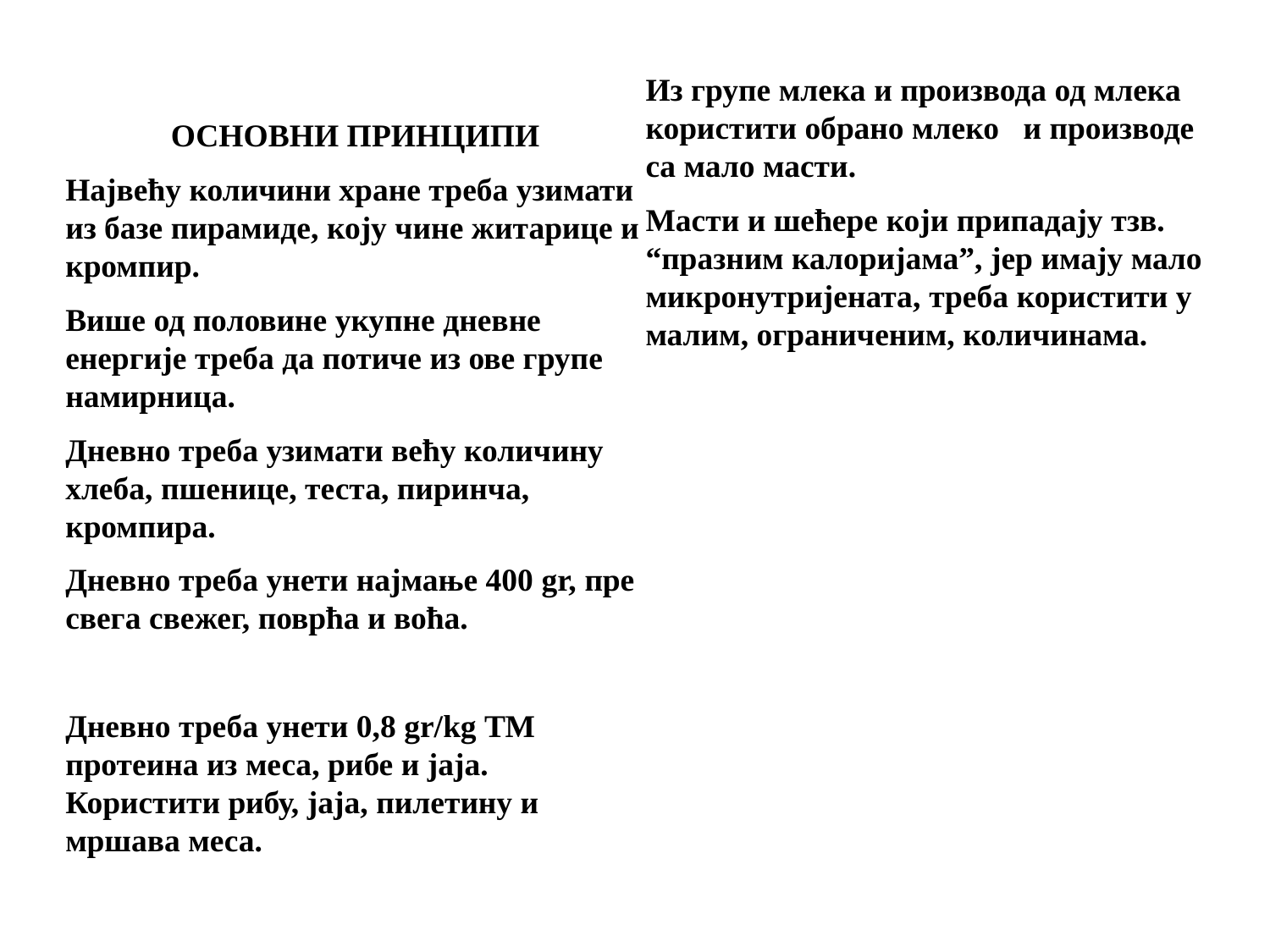

ОСНОВНИ ПРИНЦИПИ
Највећу количини хране треба узимати из базе пирамиде, коју чине житарице и кромпир.
Више од половине укупне дневне енергије треба да потиче из ове групе намирница.
Дневно треба узимати већу количину хлеба, пшенице, теста, пиринча, кромпира.
Дневно треба унети најмање 400 gr, пре свега свежег, поврћа и воћа.

Дневно треба унети 0,8 gr/kg ТМ протеина из меса, рибе и јаја. Користити рибу, јаја, пилетину и мршава меса.

Из групе млека и производа од млека користити обрано млеко   и производе са малo масти.
Mасти и шећерe који припадају тзв. “празним калоријама”, јер имају мало микронутријената, треба користити у малим, ограниченим, количинама.